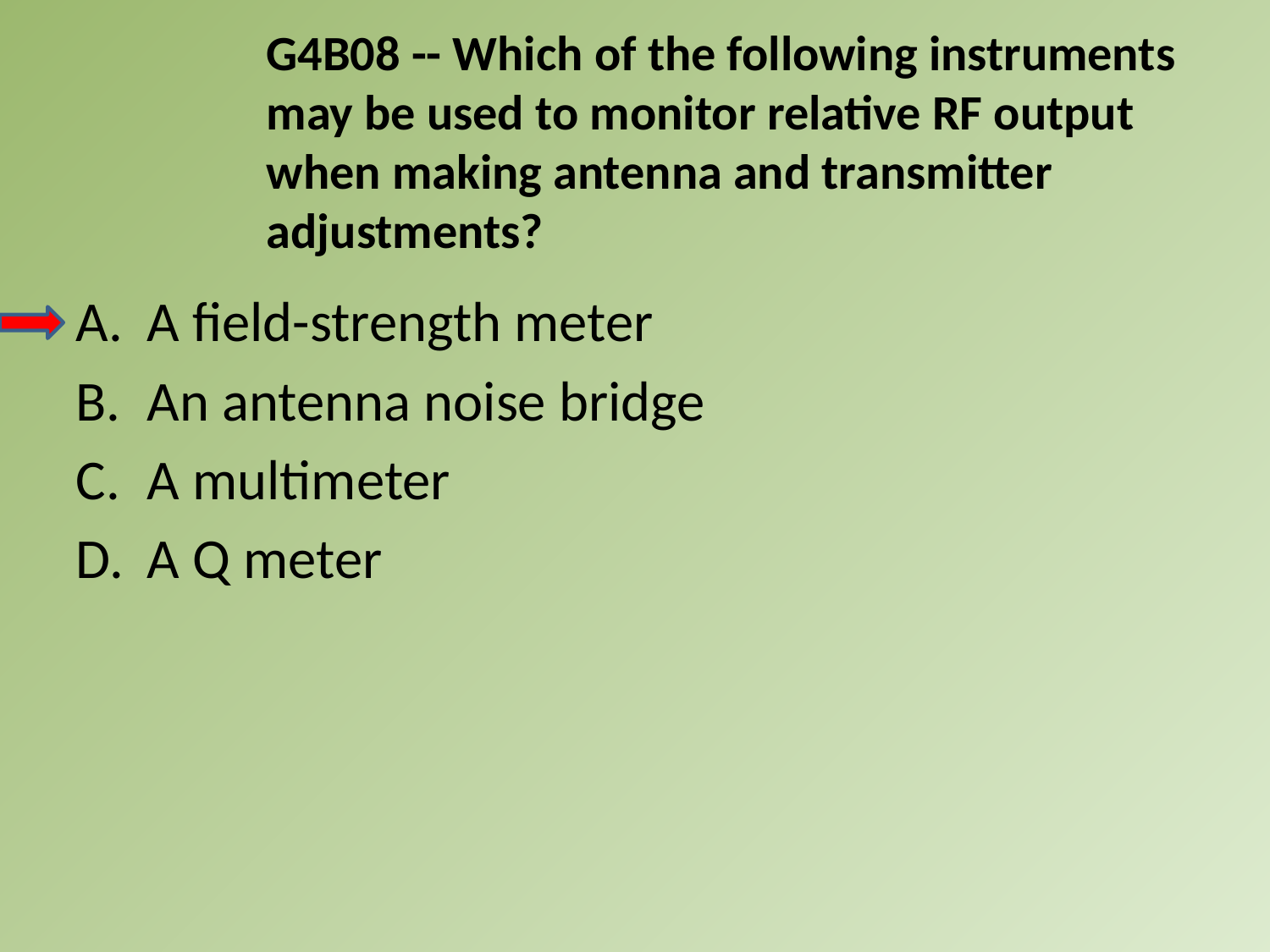

G4B08 -- Which of the following instruments may be used to monitor relative RF output when making antenna and transmitter adjustments?
A.	A field-strength meter
B.	An antenna noise bridge
C.	A multimeter
D.	A Q meter